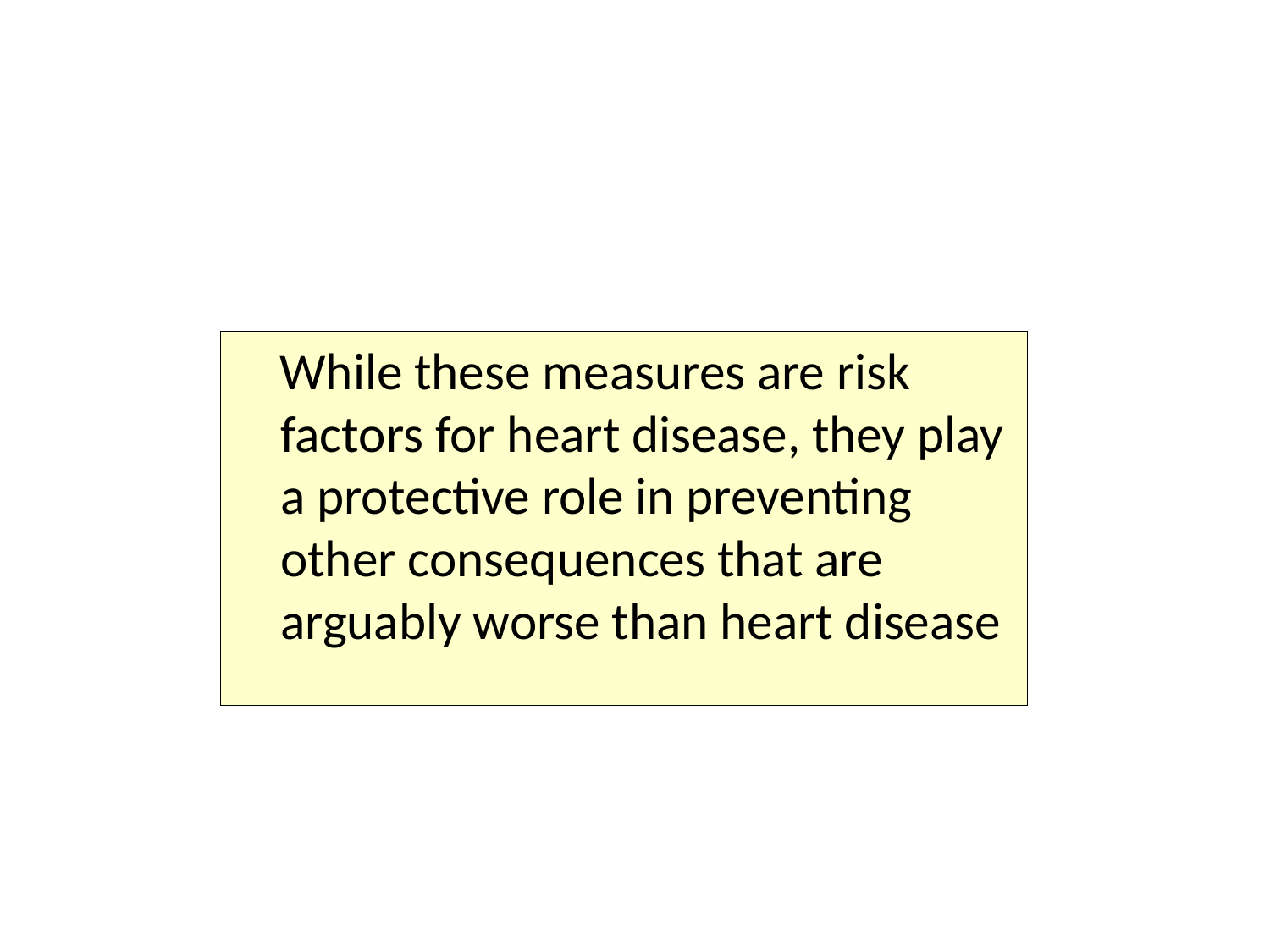

#

    While these measures are risk factors for heart disease, they play a protective role in preventing other consequences that are arguably worse than heart disease